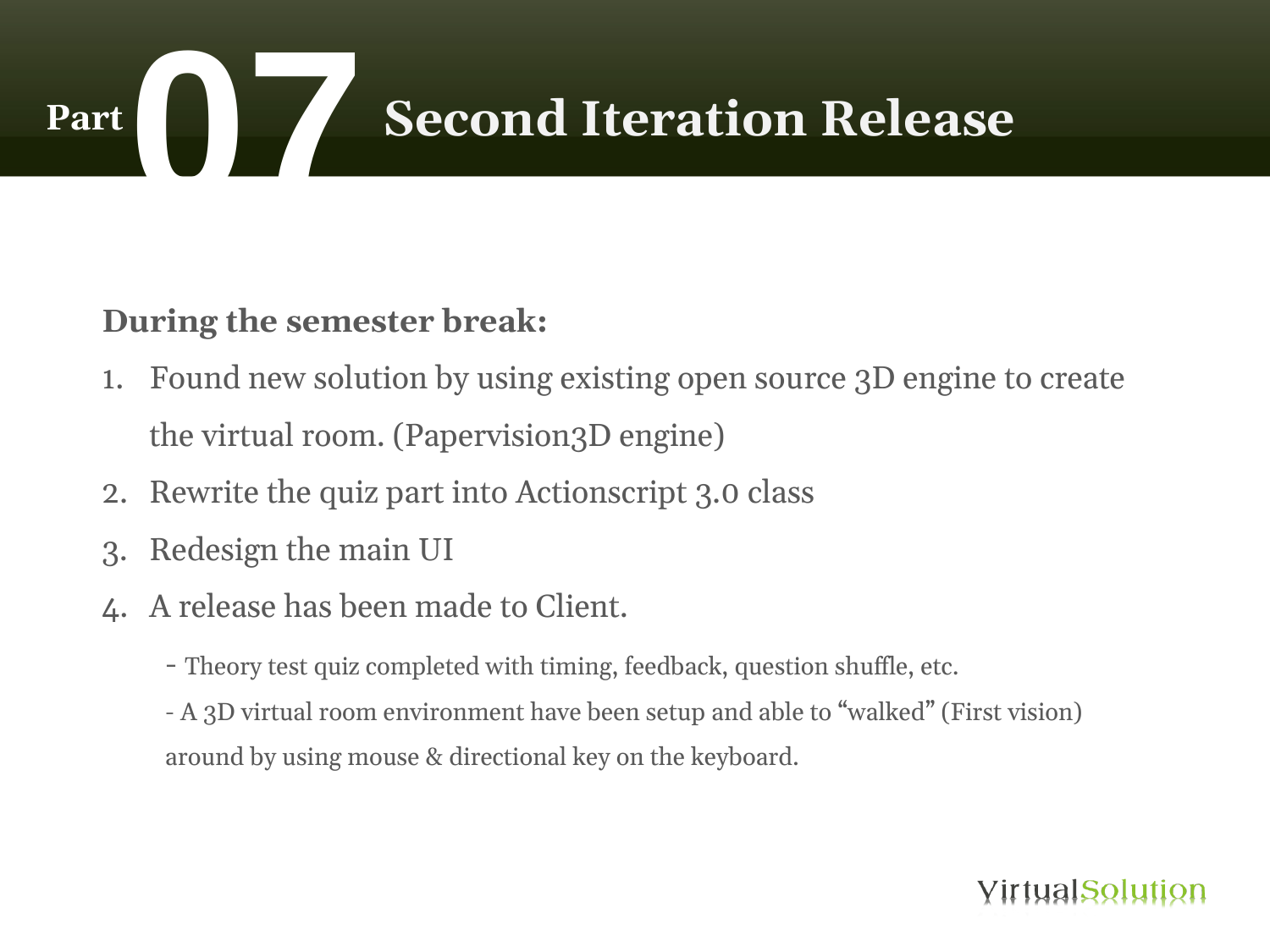

07
Second Iteration Release
Part
During the semester break:
Found new solution by using existing open source 3D engine to create the virtual room. (Papervision3D engine)
Rewrite the quiz part into Actionscript 3.0 class
Redesign the main UI
A release has been made to Client.
- Theory test quiz completed with timing, feedback, question shuffle, etc.
- A 3D virtual room environment have been setup and able to “walked” (First vision) around by using mouse & directional key on the keyboard.